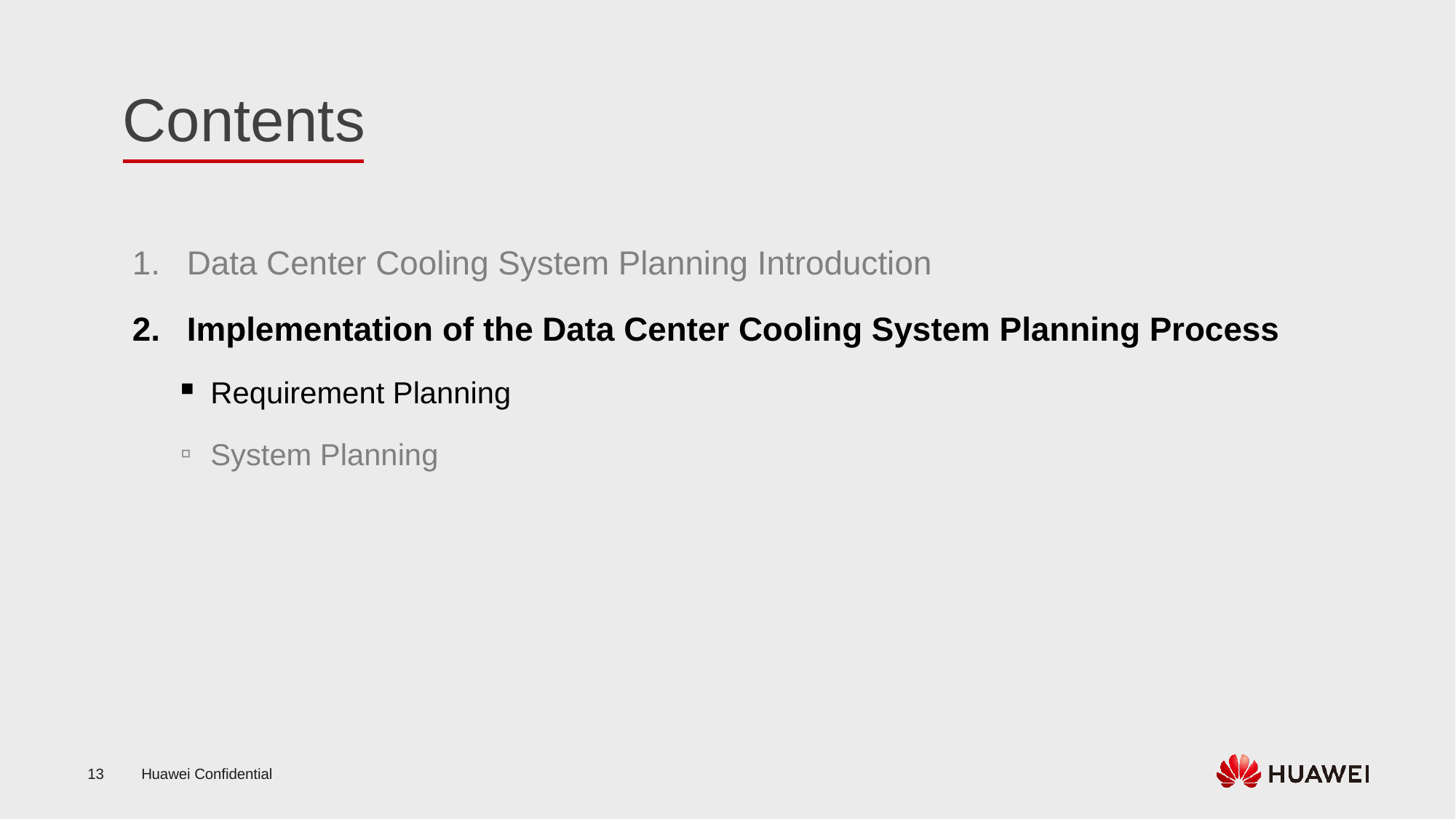

Data Center Cooling System Planning Introduction
Implementation of the Data Center Cooling System Planning Process
Requirement Planning
System Planning